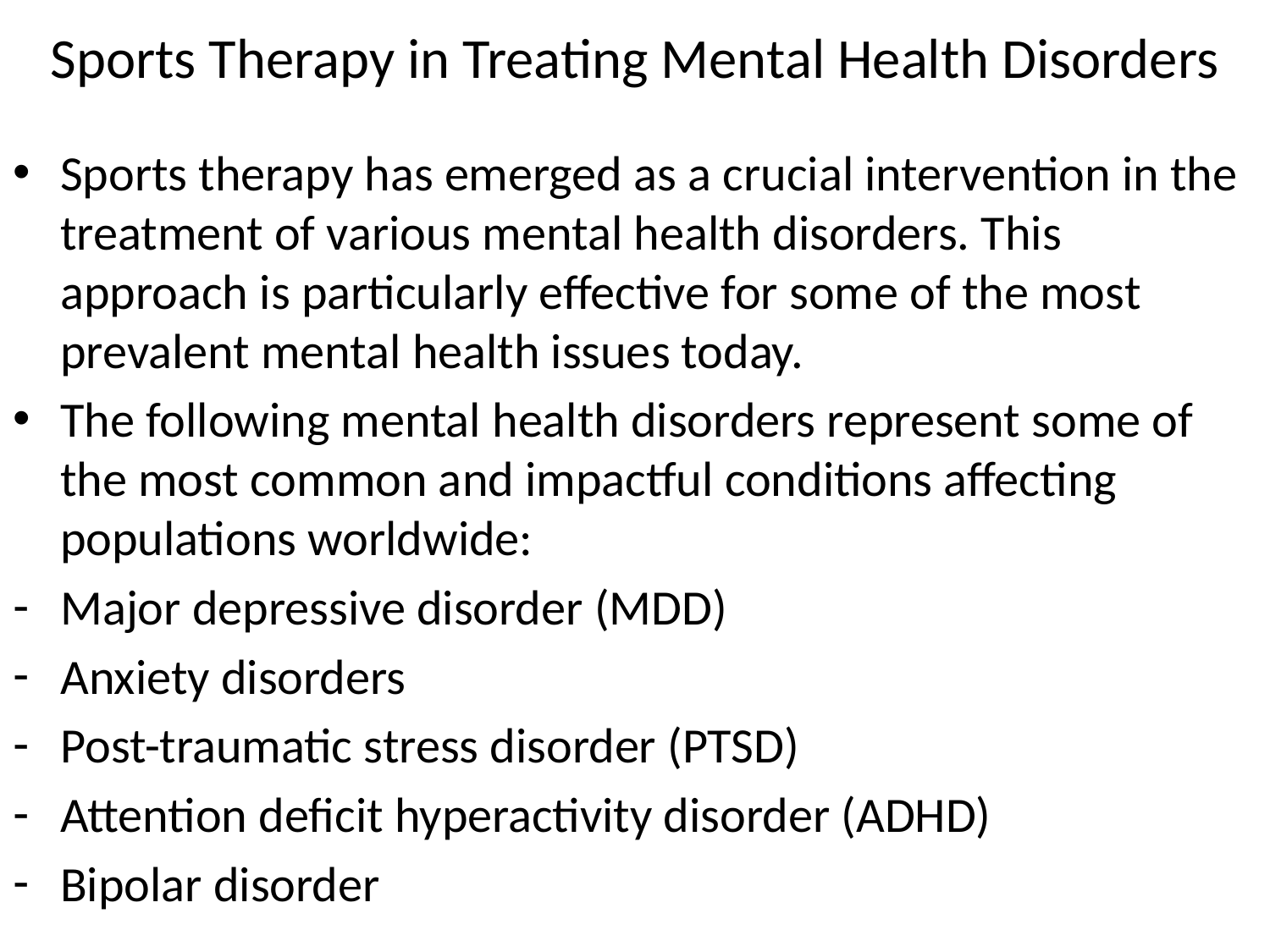

# Sports Therapy in Treating Mental Health Disorders
Sports therapy has emerged as a crucial intervention in the treatment of various mental health disorders. This approach is particularly effective for some of the most prevalent mental health issues today.
The following mental health disorders represent some of the most common and impactful conditions affecting populations worldwide:
Major depressive disorder (MDD)
Anxiety disorders
Post-traumatic stress disorder (PTSD)
Attention deficit hyperactivity disorder (ADHD)
Bipolar disorder